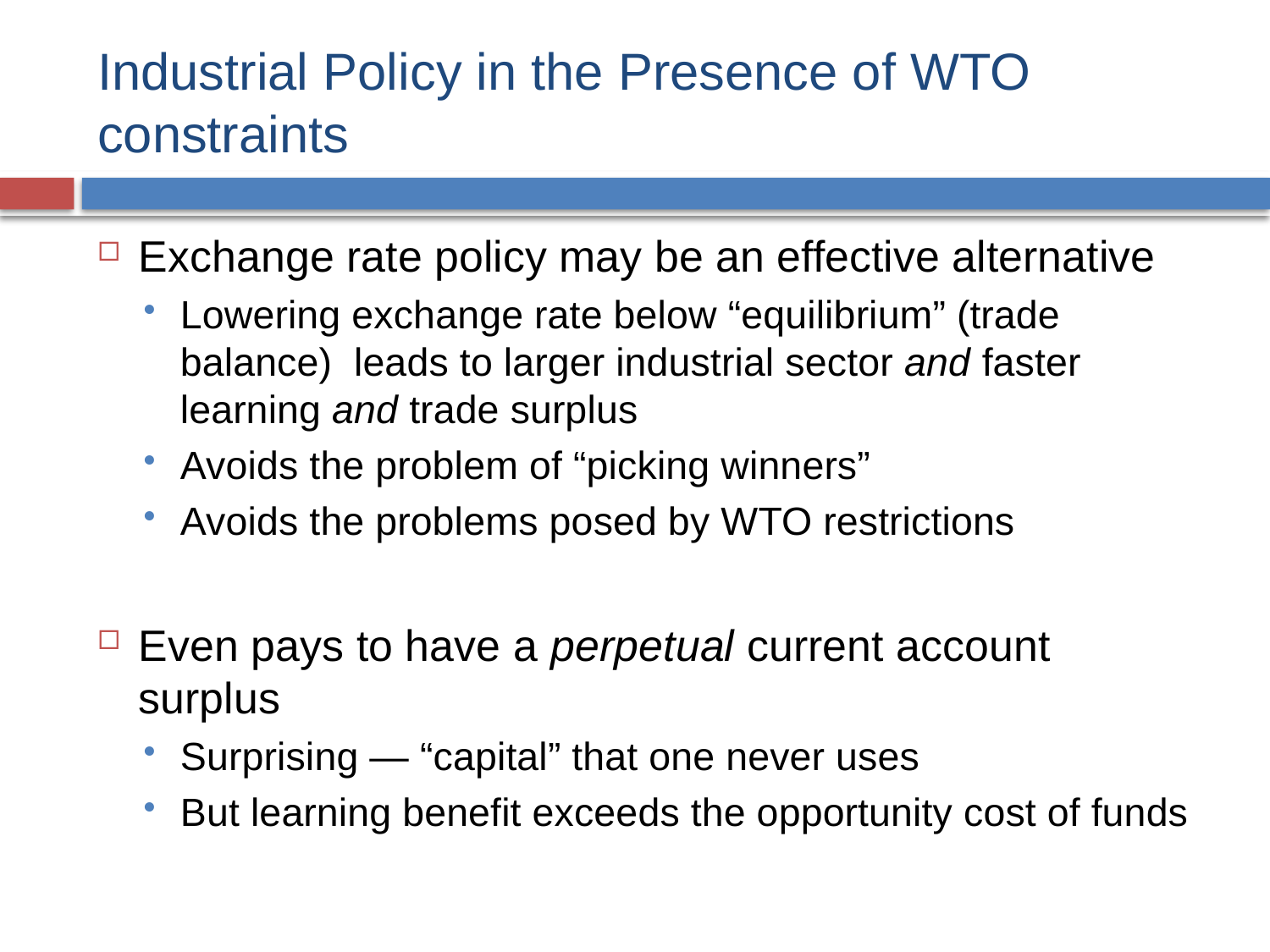

# Industrial Policy in the Presence of WTO constraints
Exchange rate policy may be an effective alternative
Lowering exchange rate below “equilibrium” (trade balance)  leads to larger industrial sector and faster learning and trade surplus
Avoids the problem of “picking winners”
Avoids the problems posed by WTO restrictions

Even pays to have a perpetual current account surplus
Surprising — “capital” that one never uses
But learning benefit exceeds the opportunity cost of funds